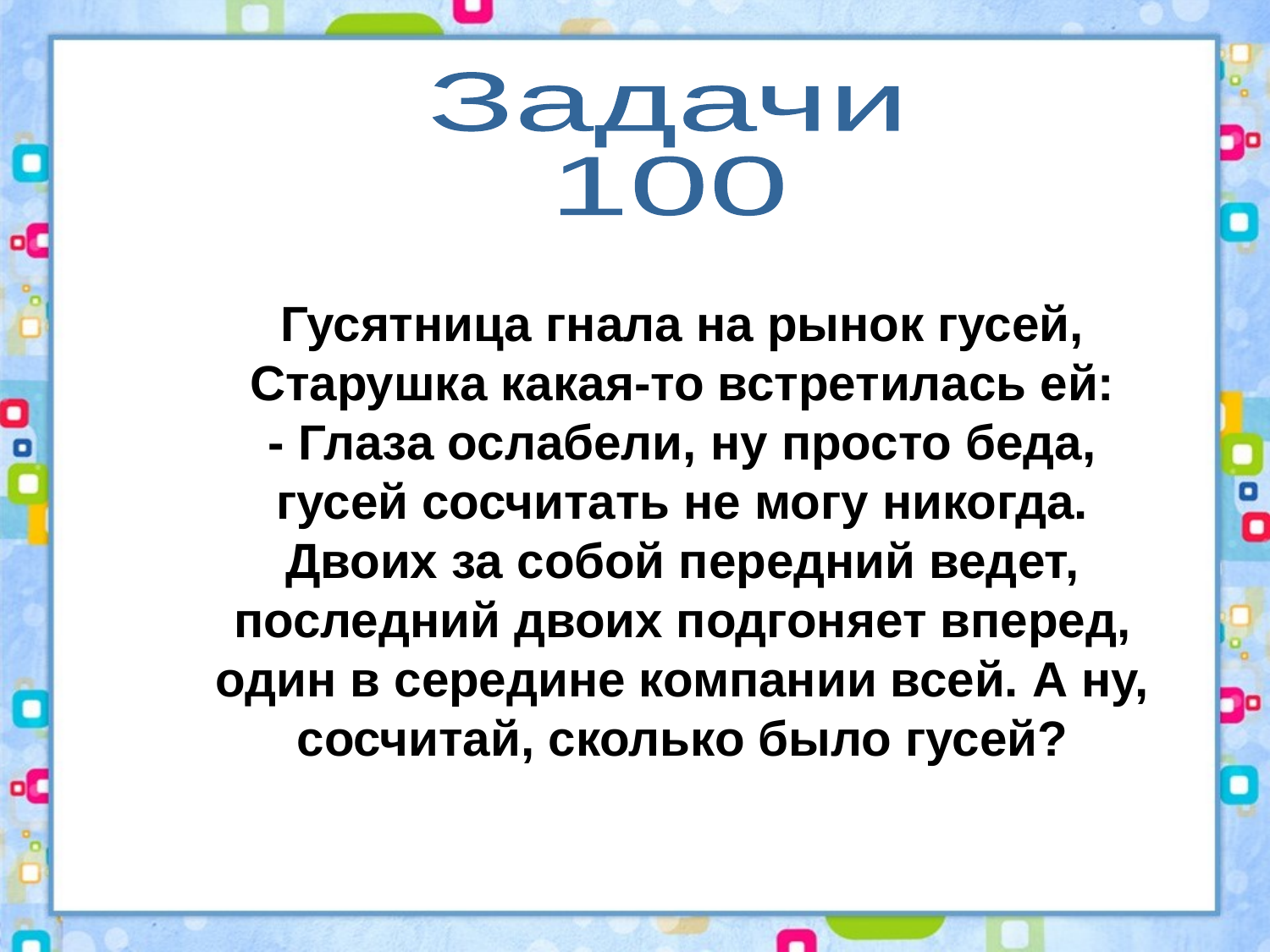

Задачи
100
Гусятница гнала на рынок гусей,
Старушка какая-то встретилась ей:
- Глаза ослабели, ну просто беда, гусей сосчитать не могу никогда.
Двоих за собой передний ведет, последний двоих подгоняет вперед, один в середине компании всей. А ну, сосчитай, сколько было гусей?